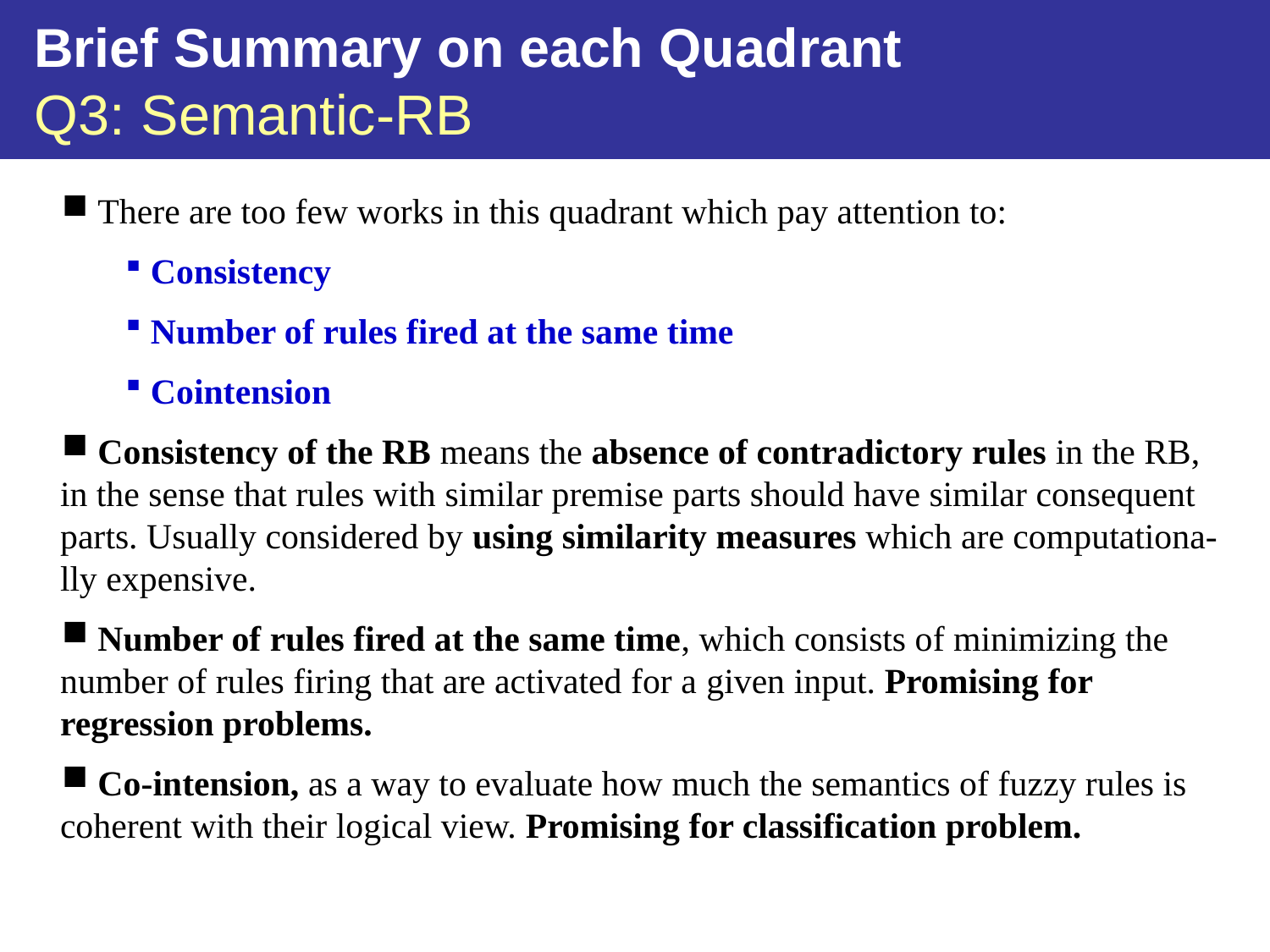

Brief Summary on each Quadrant
 Q3: Semantic-RB
 There are too few works in this quadrant which pay attention to:
 Consistency
 Number of rules fired at the same time
 Cointension
 Consistency of the RB means the absence of contradictory rules in the RB, in the sense that rules with similar premise parts should have similar consequent parts. Usually considered by using similarity measures which are computationa-lly expensive.
 Number of rules fired at the same time, which consists of minimizing the number of rules firing that are activated for a given input. Promising for regression problems.
 Co-intension, as a way to evaluate how much the semantics of fuzzy rules is coherent with their logical view. Promising for classification problem.